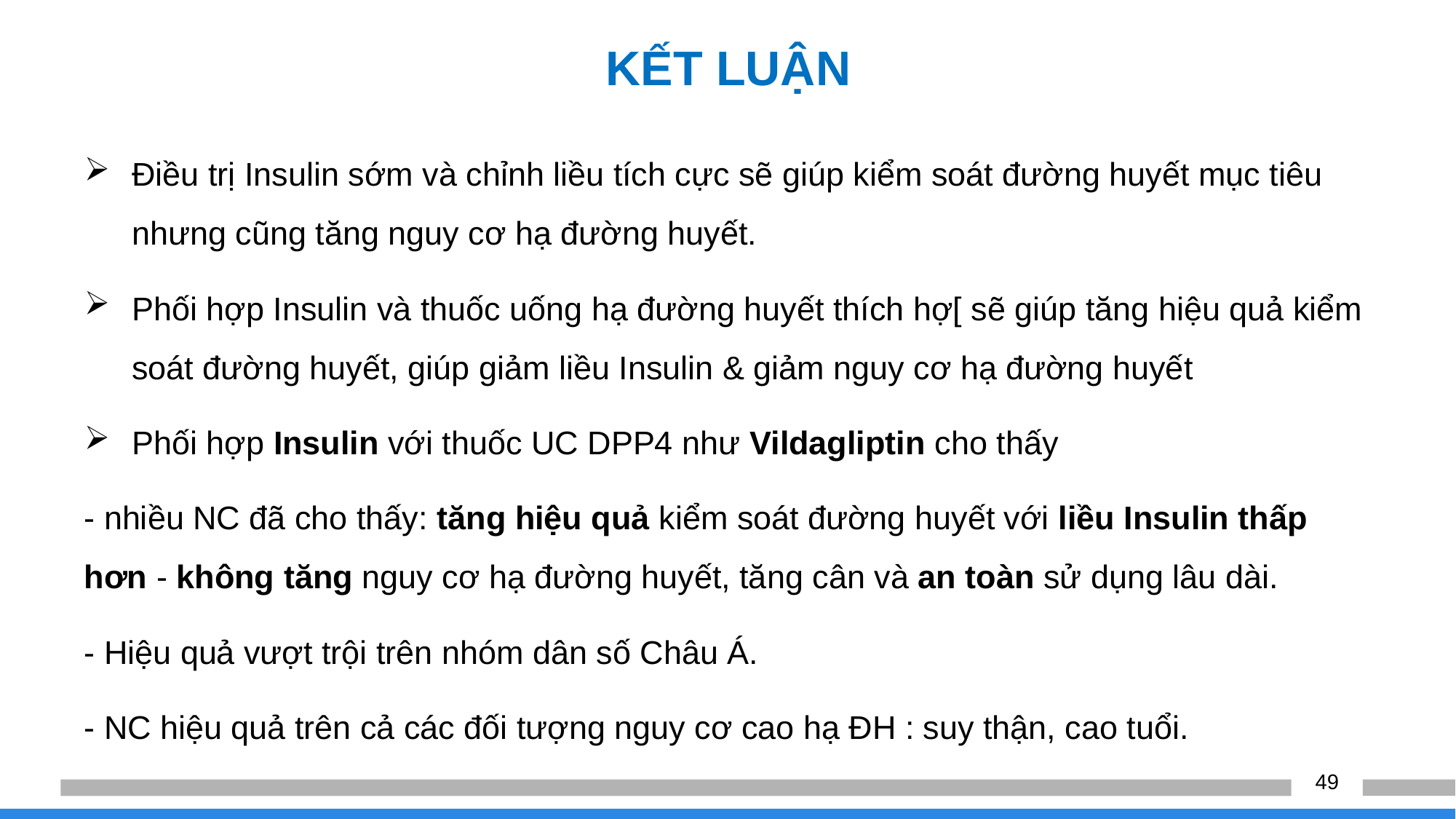

KẾT LUẬN
Điều trị Insulin sớm và chỉnh liều tích cực sẽ giúp kiểm soát đường huyết mục tiêu nhưng cũng tăng nguy cơ hạ đường huyết.
Phối hợp Insulin và thuốc uống hạ đường huyết thích hợ[ sẽ giúp tăng hiệu quả kiểm soát đường huyết, giúp giảm liều Insulin & giảm nguy cơ hạ đường huyết
Phối hợp Insulin với thuốc UC DPP4 như Vildagliptin cho thấy
- nhiều NC đã cho thấy: tăng hiệu quả kiểm soát đường huyết với liều Insulin thấp hơn - không tăng nguy cơ hạ đường huyết, tăng cân và an toàn sử dụng lâu dài.
- Hiệu quả vượt trội trên nhóm dân số Châu Á.
- NC hiệu quả trên cả các đối tượng nguy cơ cao hạ ĐH : suy thận, cao tuổi.

49